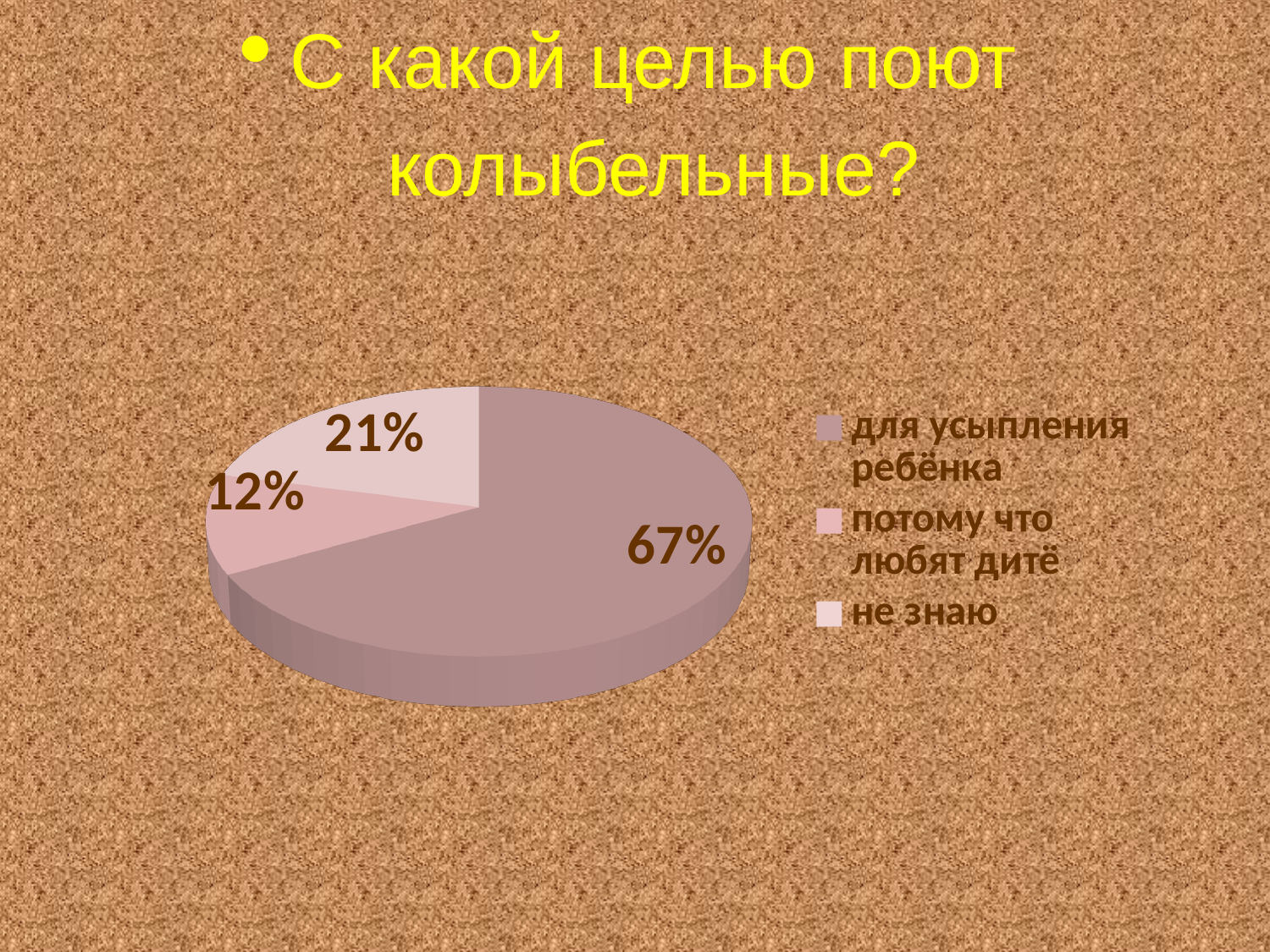

# С какой целью поют колыбельные?

[unsupported chart]